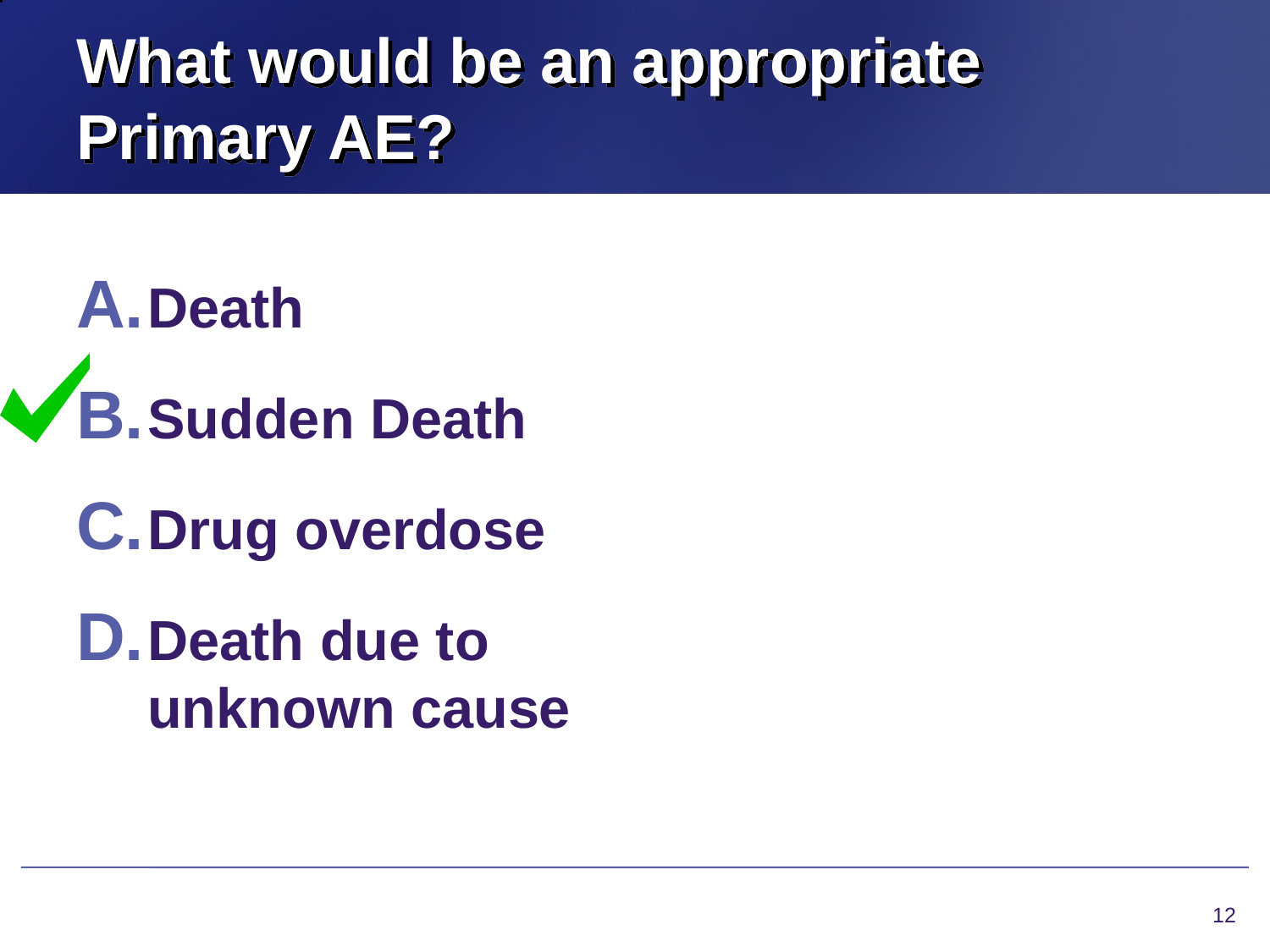

# What would be an appropriate Primary AE?
Death
Sudden Death
Drug overdose
Death due to unknown cause

12